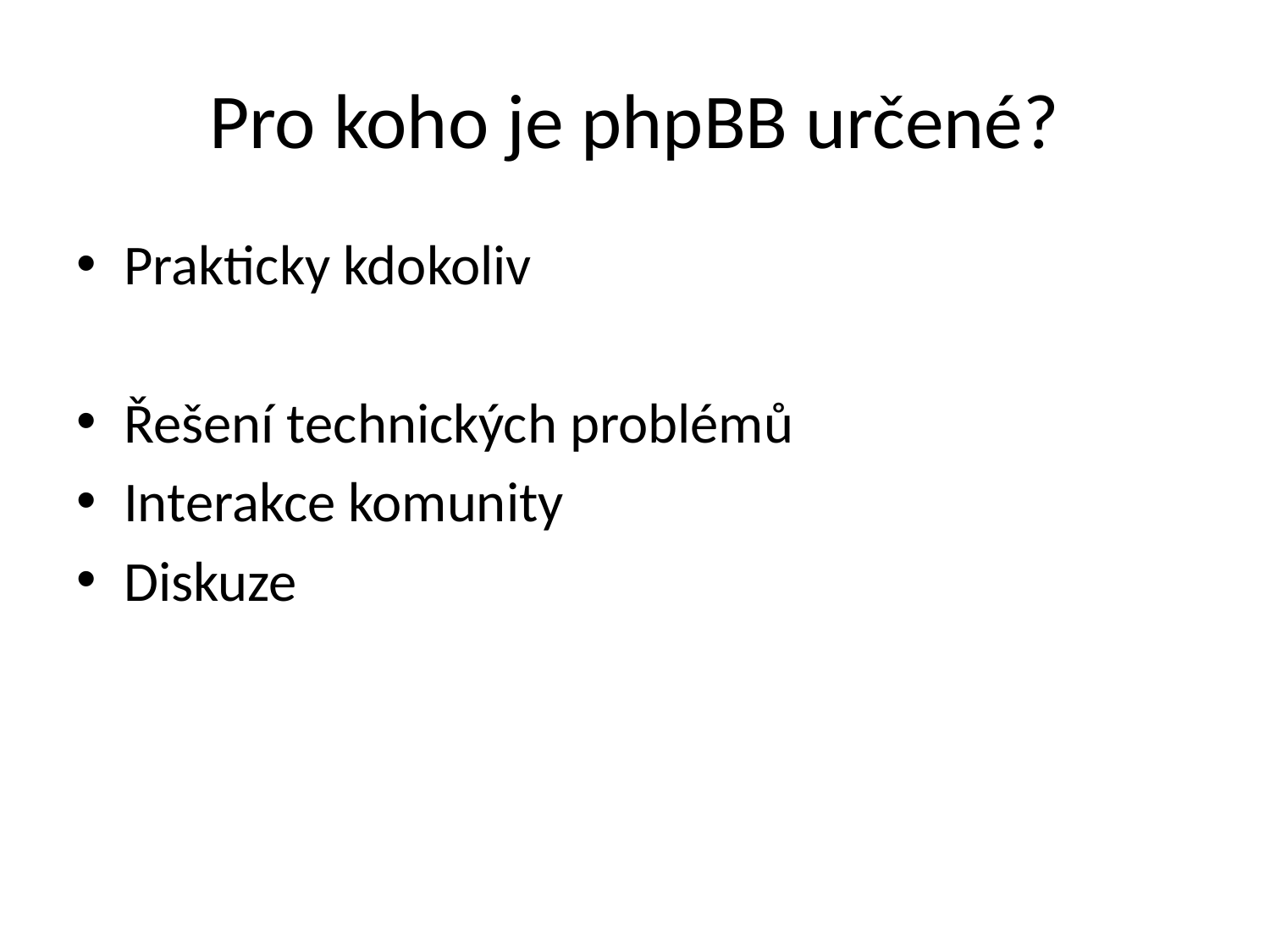

# Pro koho je phpBB určené?
Prakticky kdokoliv

Řešení technických problémů
Interakce komunity
Diskuze